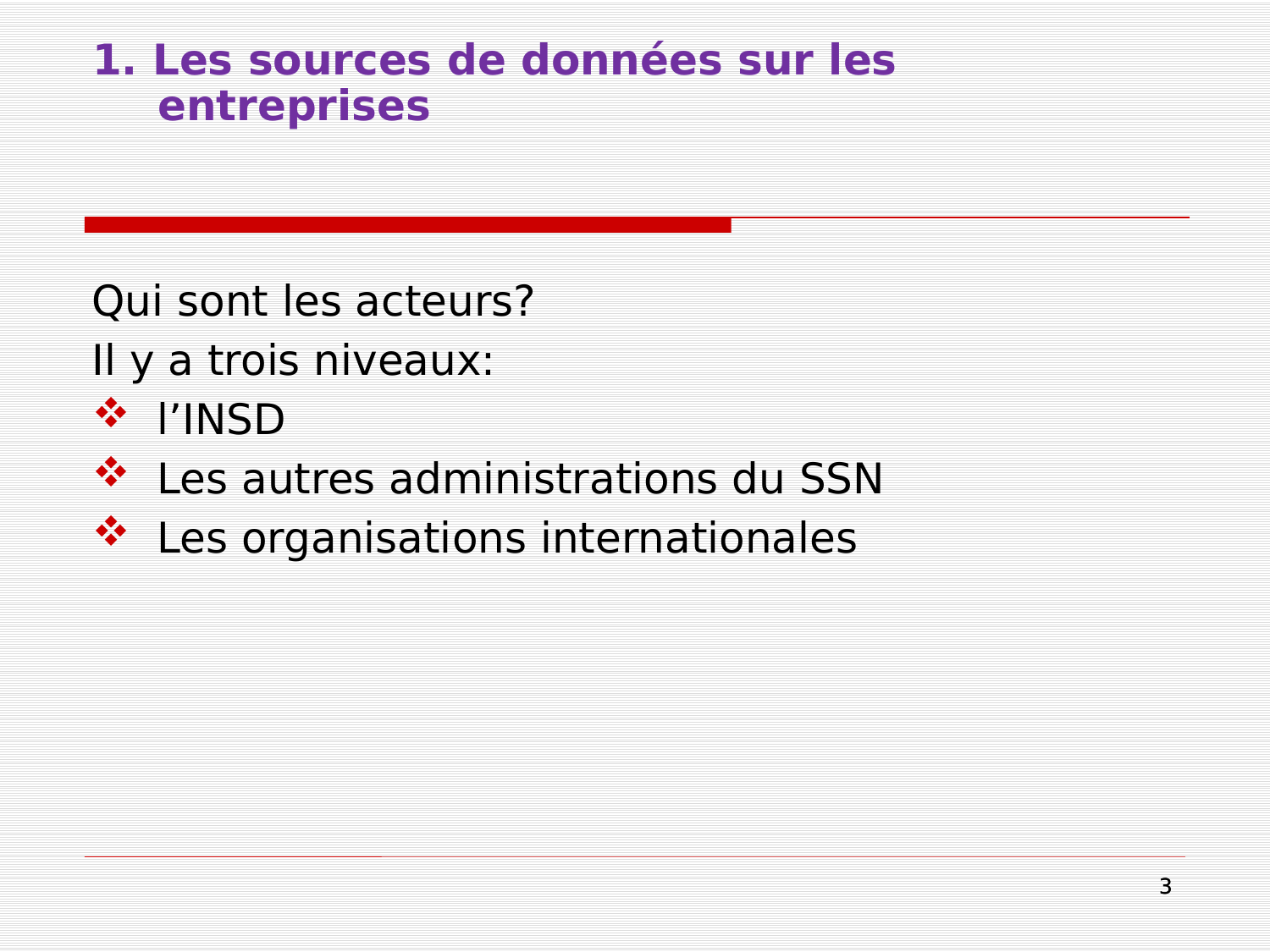

# 1. Les sources de données sur les entreprises
Qui sont les acteurs?
Il y a trois niveaux:
l’INSD
Les autres administrations du SSN
Les organisations internationales

3
3